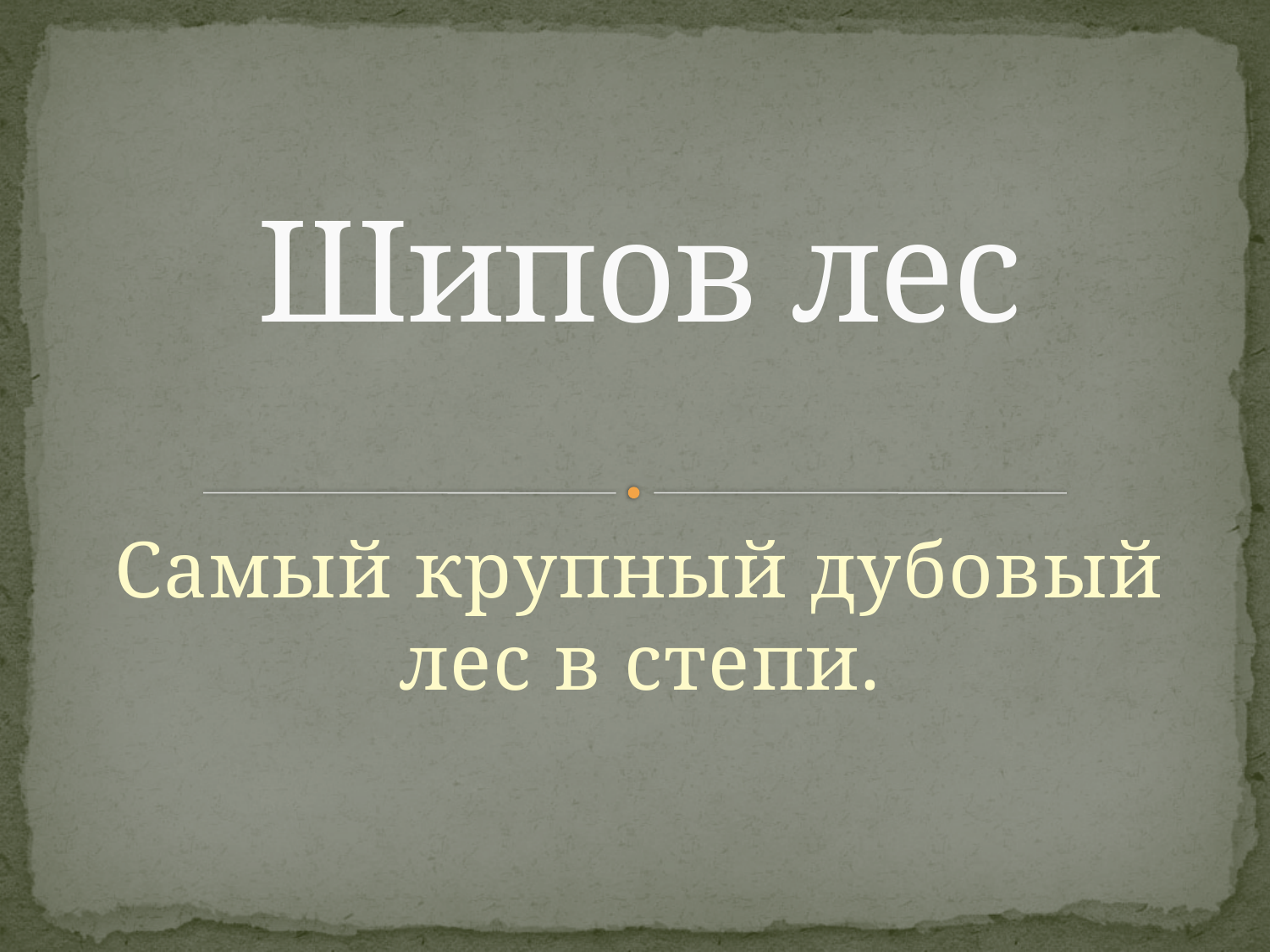

# Шипов лес
Самый крупный дубовый лес в степи.